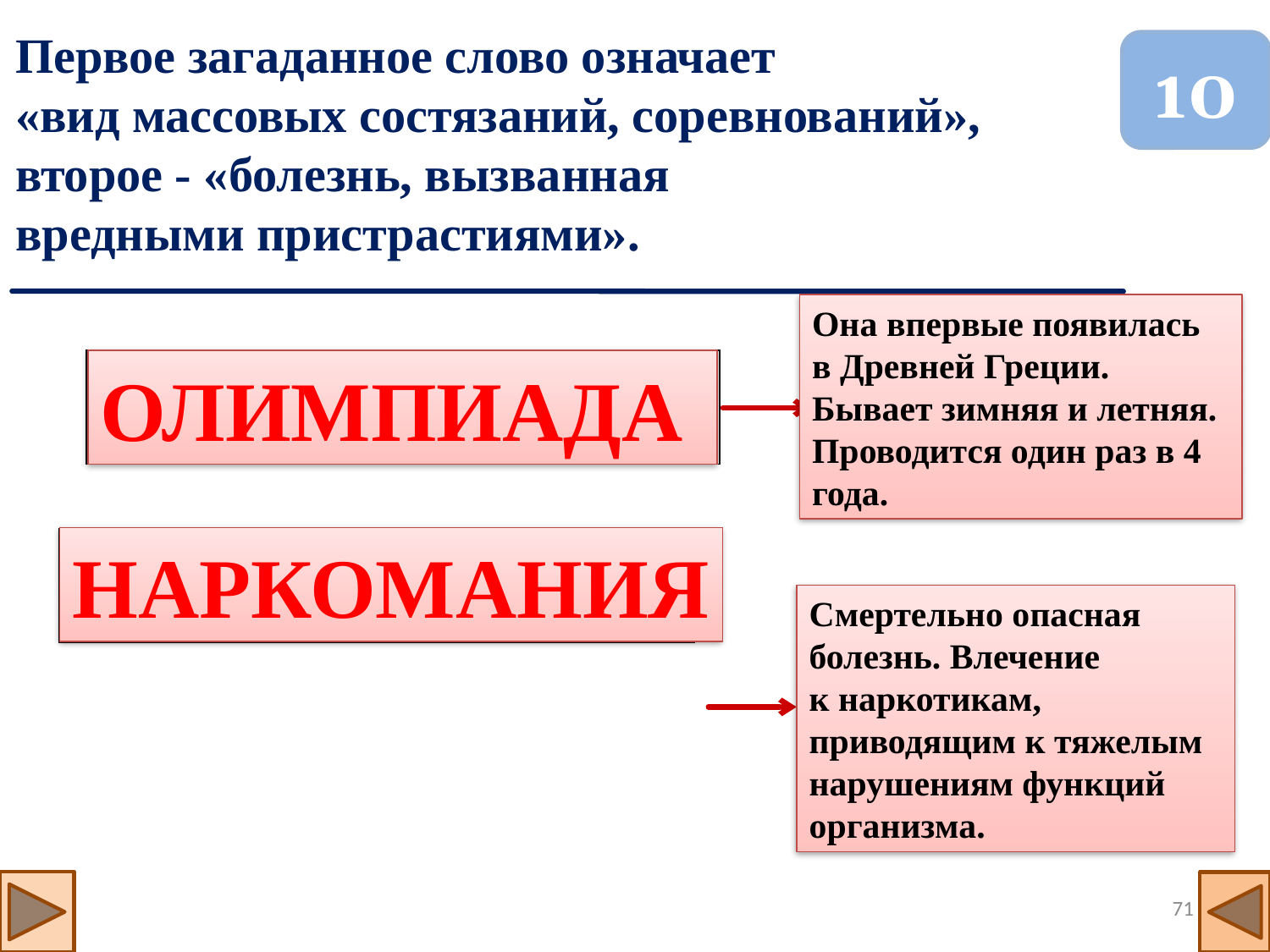

Первое загаданное слово означает
«вид массовых состязаний, соревнований»,
второе - «болезнь, вызванная
вредными пристрастиями».

10

Она впервые появилась
в Древней Греции. Бывает зимняя и летняя. Проводится один раз в 4 года.
ДАЛИПОМИА
ОЛИМПИАДА
подсказка

НАРКОМАНИЯ
ИМЯНАКРОНА
Смертельно опасная болезнь. Влечение к наркотикам, приводящим к тяжелым нарушениям функций организма.
подсказка

71